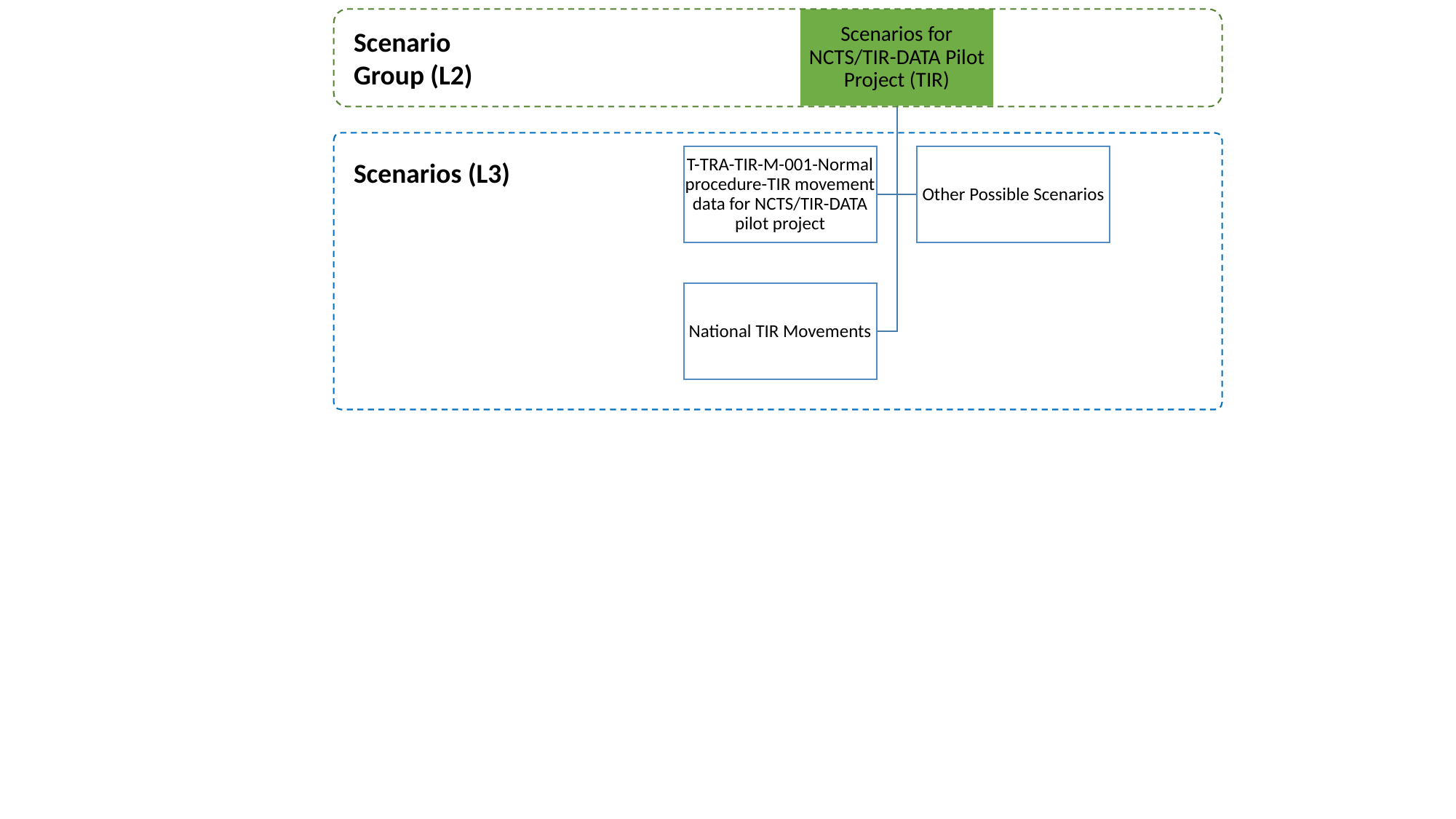

Scenarios for NCTS/TIR-DATA Pilot Project (TIR)
T-TRA-TIR-M-001-Normal procedure-TIR movement data for NCTS/TIR-DATA pilot project
Other Possible Scenarios
National TIR Movements
Scenario Group (L2)

Scenarios (L3)